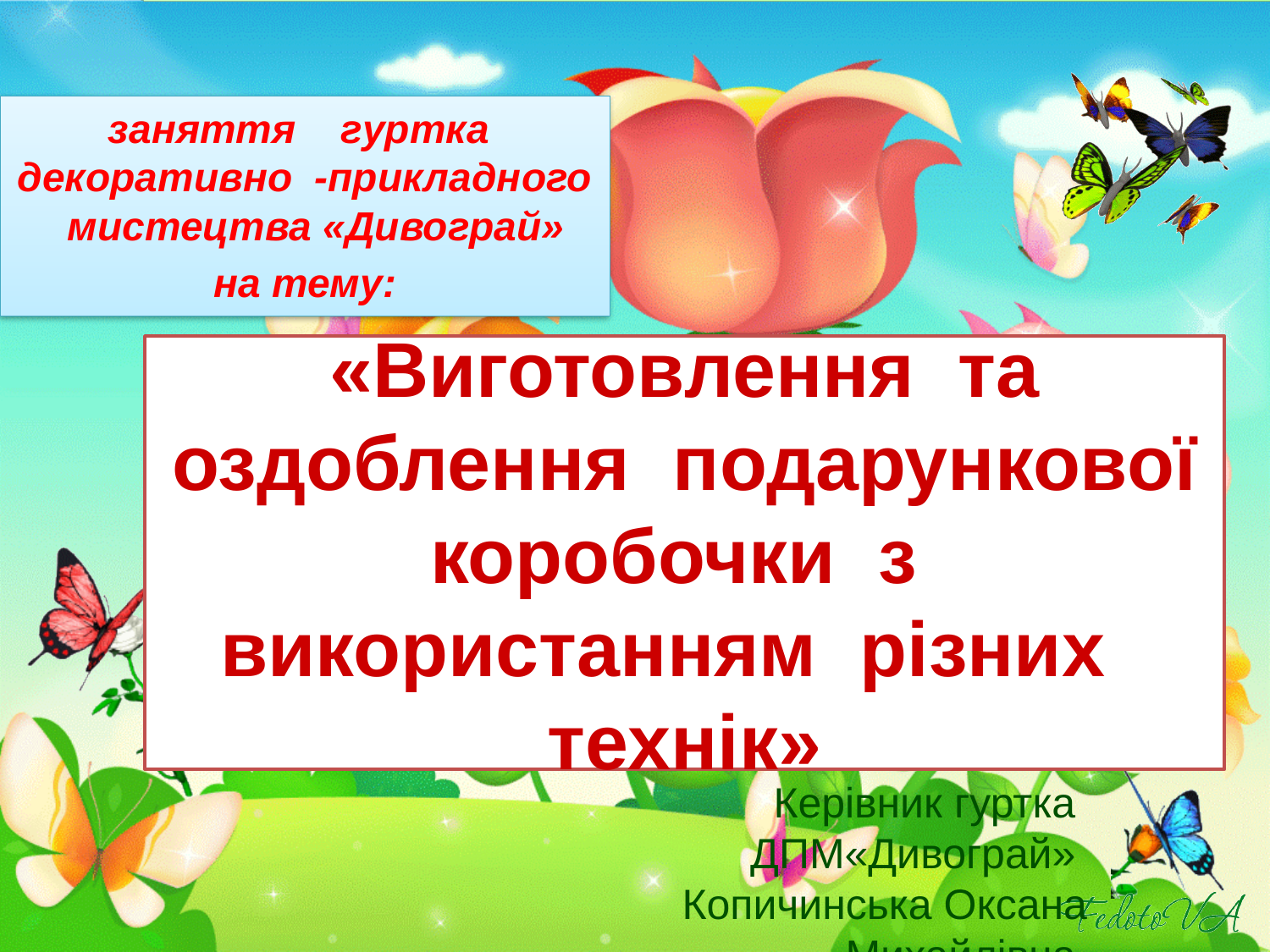

заняття    гуртка  декоративно  -прикладного   мистецтва «Дивограй»
на тему:

# «Виготовлення  та оздоблення  подарункової коробочки  з  використанням  різних   технік»
Керівник гуртка  ДПМ«Дивограй»
Копичинська Оксана Михайлівна